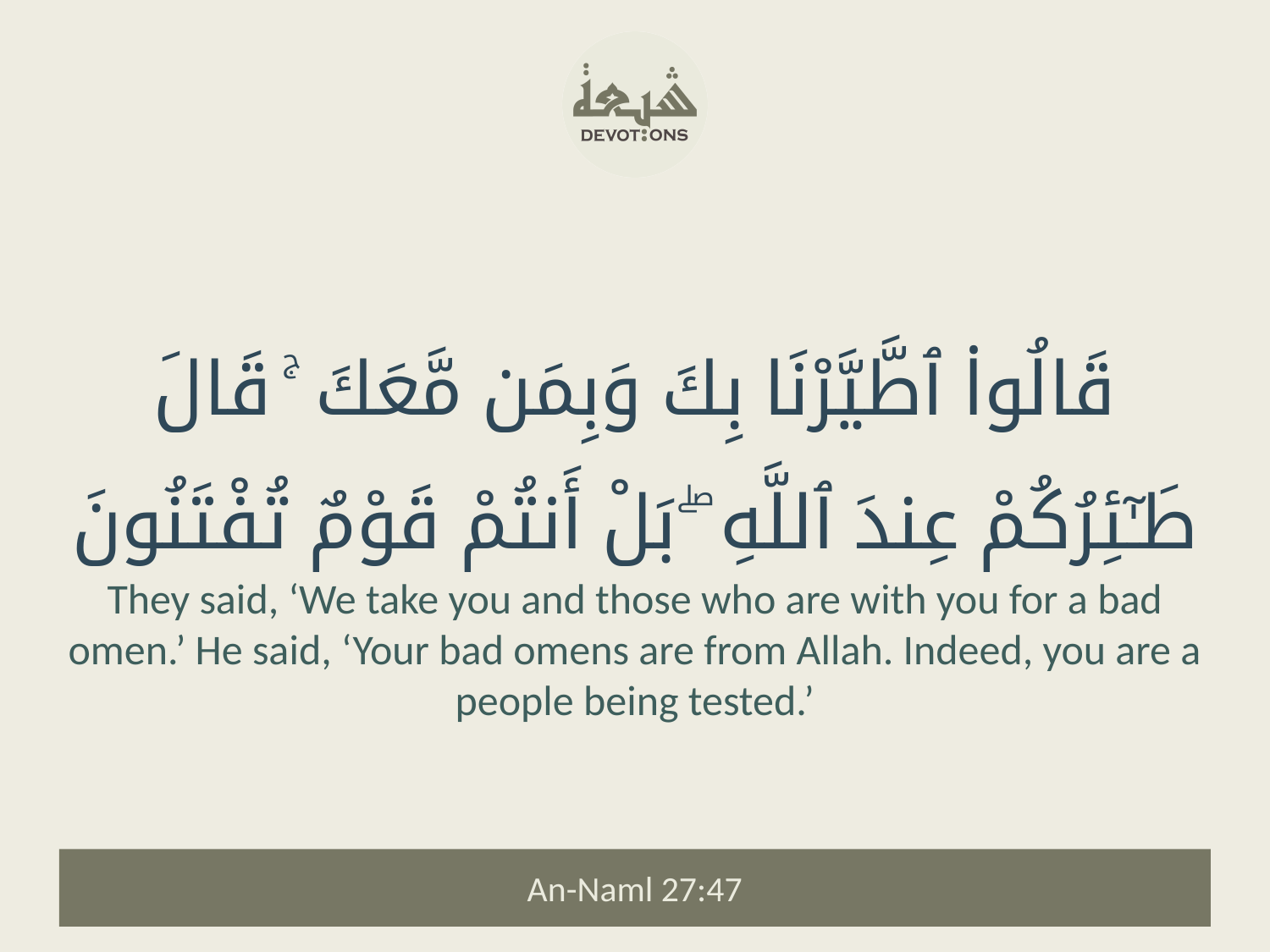

قَالُوا۟ ٱطَّيَّرْنَا بِكَ وَبِمَن مَّعَكَ ۚ قَالَ طَـٰٓئِرُكُمْ عِندَ ٱللَّهِ ۖ بَلْ أَنتُمْ قَوْمٌ تُفْتَنُونَ
They said, ‘We take you and those who are with you for a bad omen.’ He said, ‘Your bad omens are from Allah. Indeed, you are a people being tested.’
An-Naml 27:47